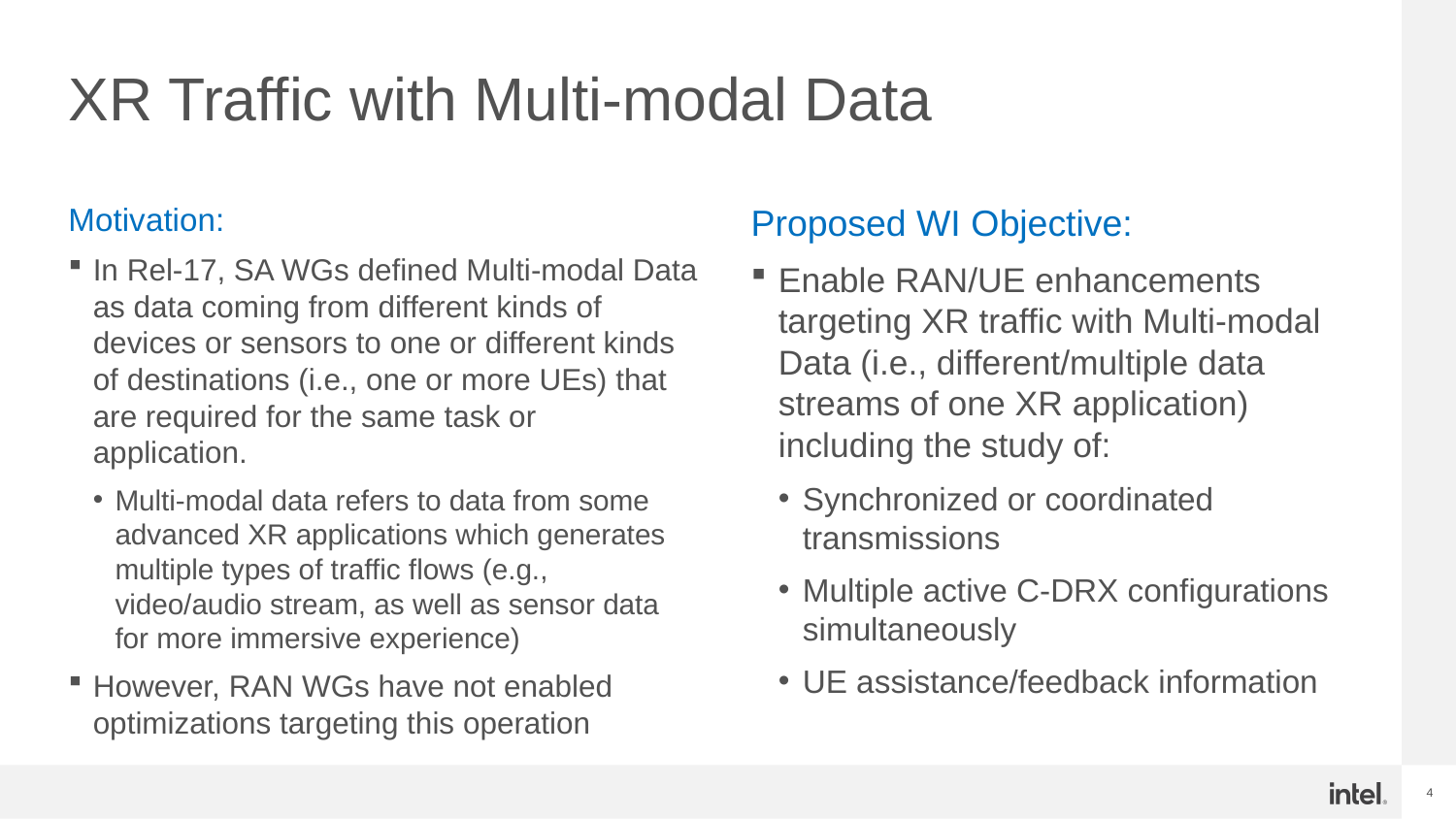

# XR Traffic with Multi-modal Data
Motivation:
In Rel-17, SA WGs defined Multi-modal Data as data coming from different kinds of devices or sensors to one or different kinds of destinations (i.e., one or more UEs) that are required for the same task or application. ​
Multi-modal data refers to data from some advanced XR applications which generates multiple types of traffic flows (e.g., video/audio stream, as well as sensor data for more immersive experience)
However, RAN WGs have not enabled optimizations targeting this operation
Proposed WI Objective:
Enable RAN/UE enhancements targeting XR traffic with Multi-modal Data (i.e., different/multiple data streams of one XR application) including the study of:
Synchronized or coordinated transmissions
Multiple active C-DRX configurations simultaneously
UE assistance/feedback information